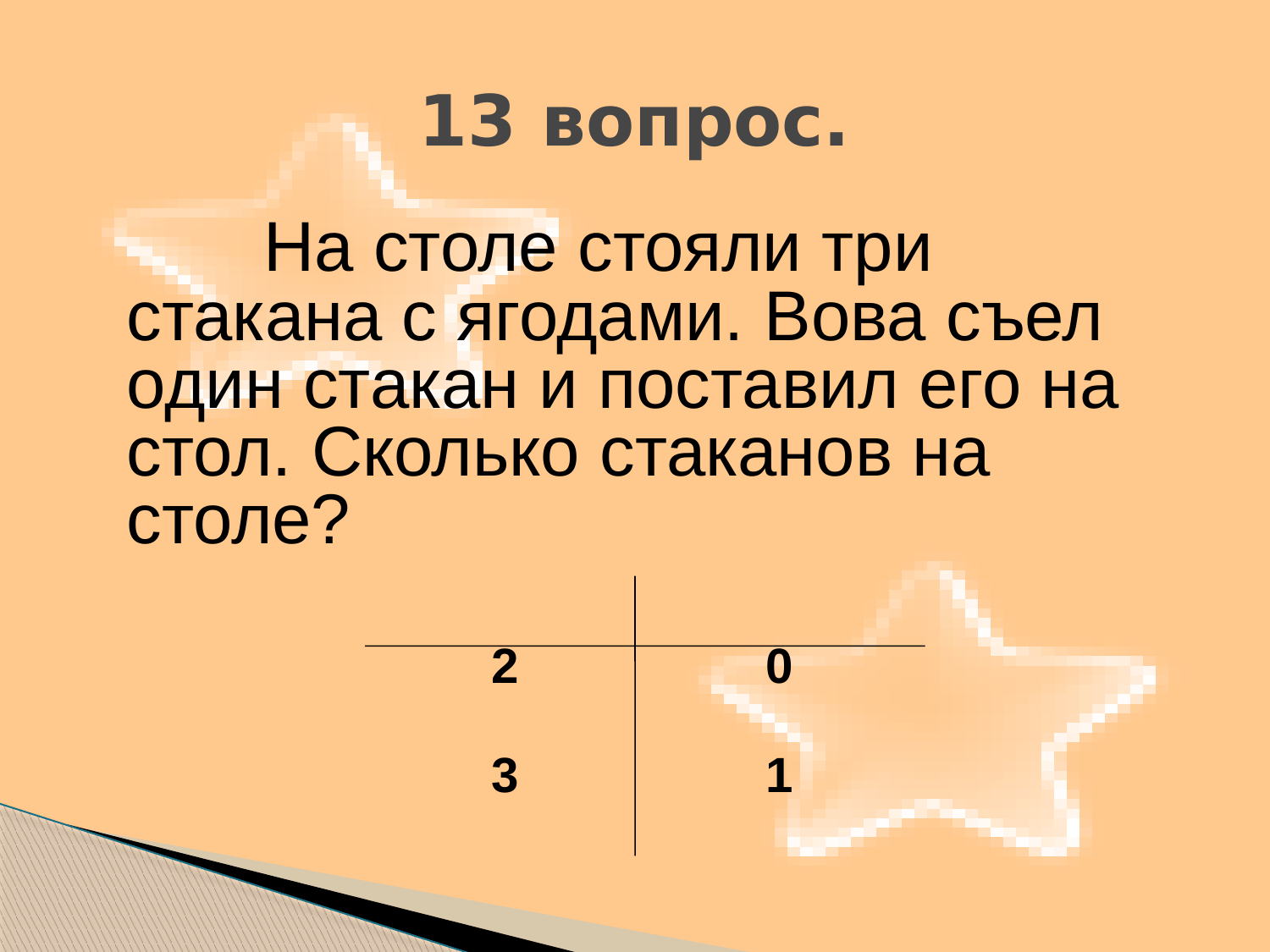

# 13 вопрос.
        На столе стояли три стакана с ягодами. Вова съел один стакан и поставил его на стол. Сколько стаканов на столе?

2                  0

3                  1